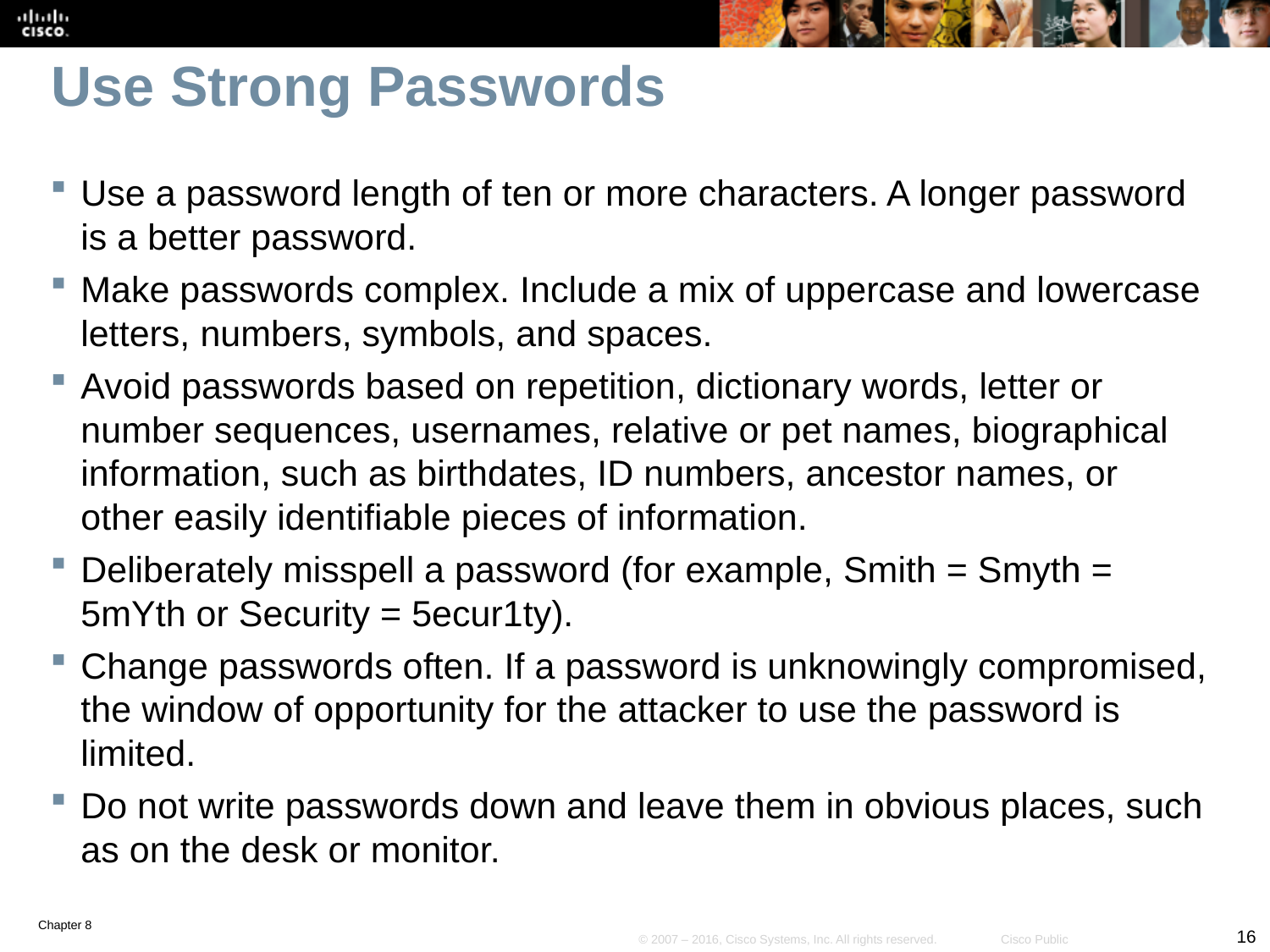

# Use Strong Passwords
Use a password length of ten or more characters. A longer password is a better password.
Make passwords complex. Include a mix of uppercase and lowercase letters, numbers, symbols, and spaces.
Avoid passwords based on repetition, dictionary words, letter or number sequences, usernames, relative or pet names, biographical information, such as birthdates, ID numbers, ancestor names, or other easily identifiable pieces of information.
Deliberately misspell a password (for example, Smith = Smyth = 5mYth or Security = 5ecur1ty).
Change passwords often. If a password is unknowingly compromised, the window of opportunity for the attacker to use the password is limited.
Do not write passwords down and leave them in obvious places, such as on the desk or monitor.